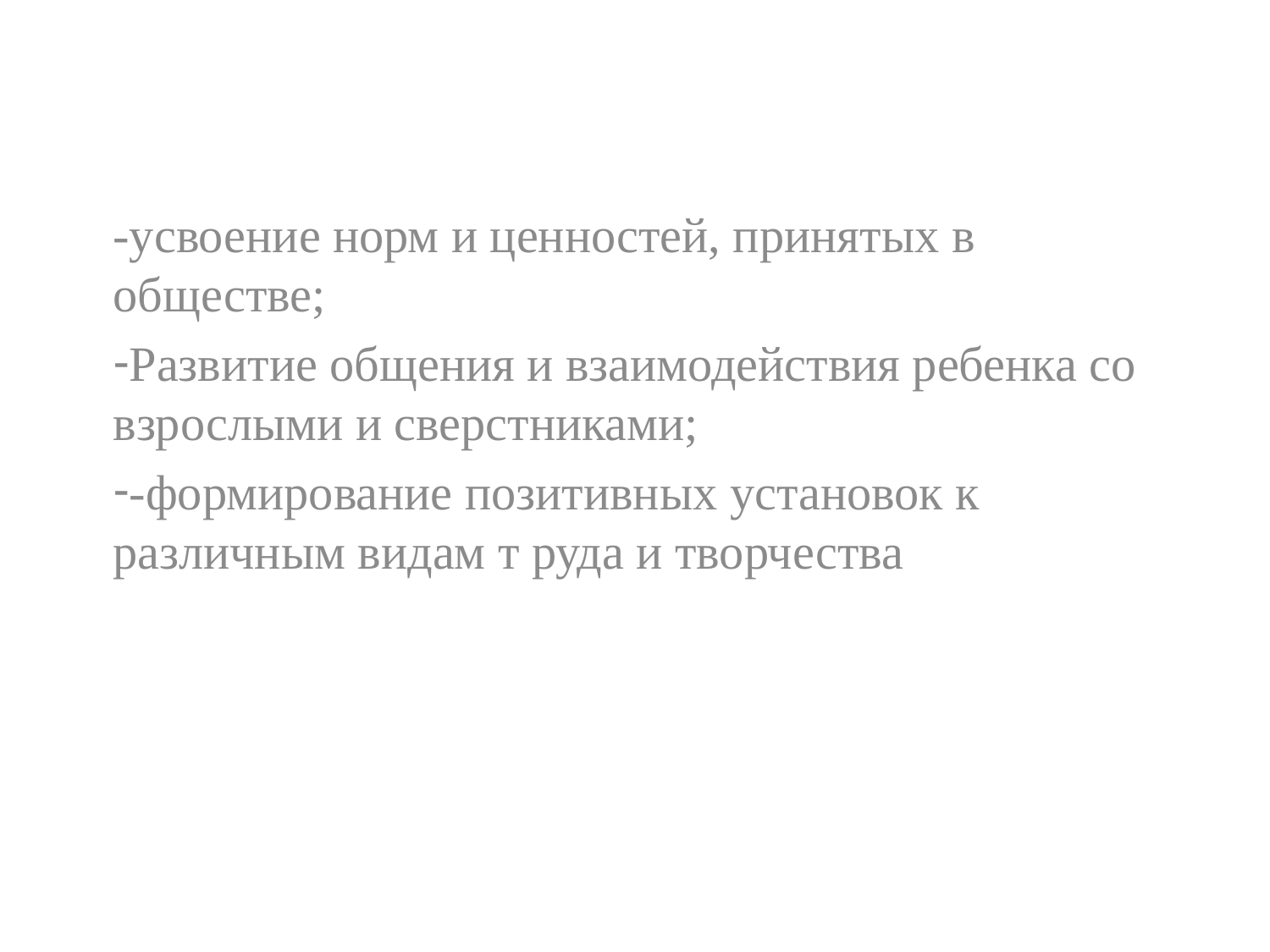

-усвоение норм и ценностей, принятых в обществе;
Развитие общения и взаимодействия ребенка со взрослыми и сверстниками;
-формирование позитивных установок к различным видам т руда и творчества